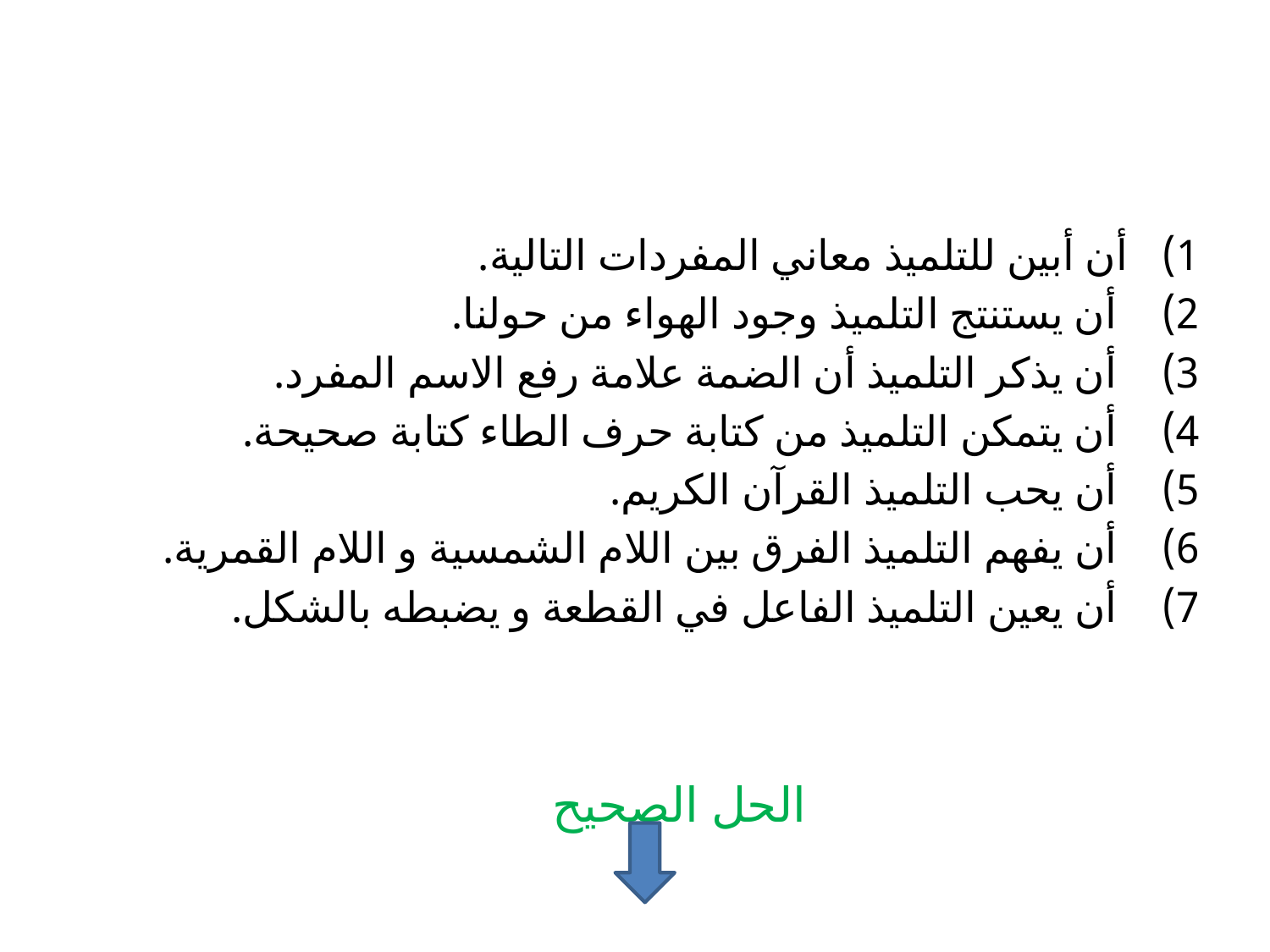

أن أبين للتلميذ معاني المفردات التالية.
 أن يستنتج التلميذ وجود الهواء من حولنا.
 أن يذكر التلميذ أن الضمة علامة رفع الاسم المفرد.
 أن يتمكن التلميذ من كتابة حرف الطاء كتابة صحيحة.
 أن يحب التلميذ القرآن الكريم.
 أن يفهم التلميذ الفرق بين اللام الشمسية و اللام القمرية.
 أن يعين التلميذ الفاعل في القطعة و يضبطه بالشكل.

                               الحل الصحيح